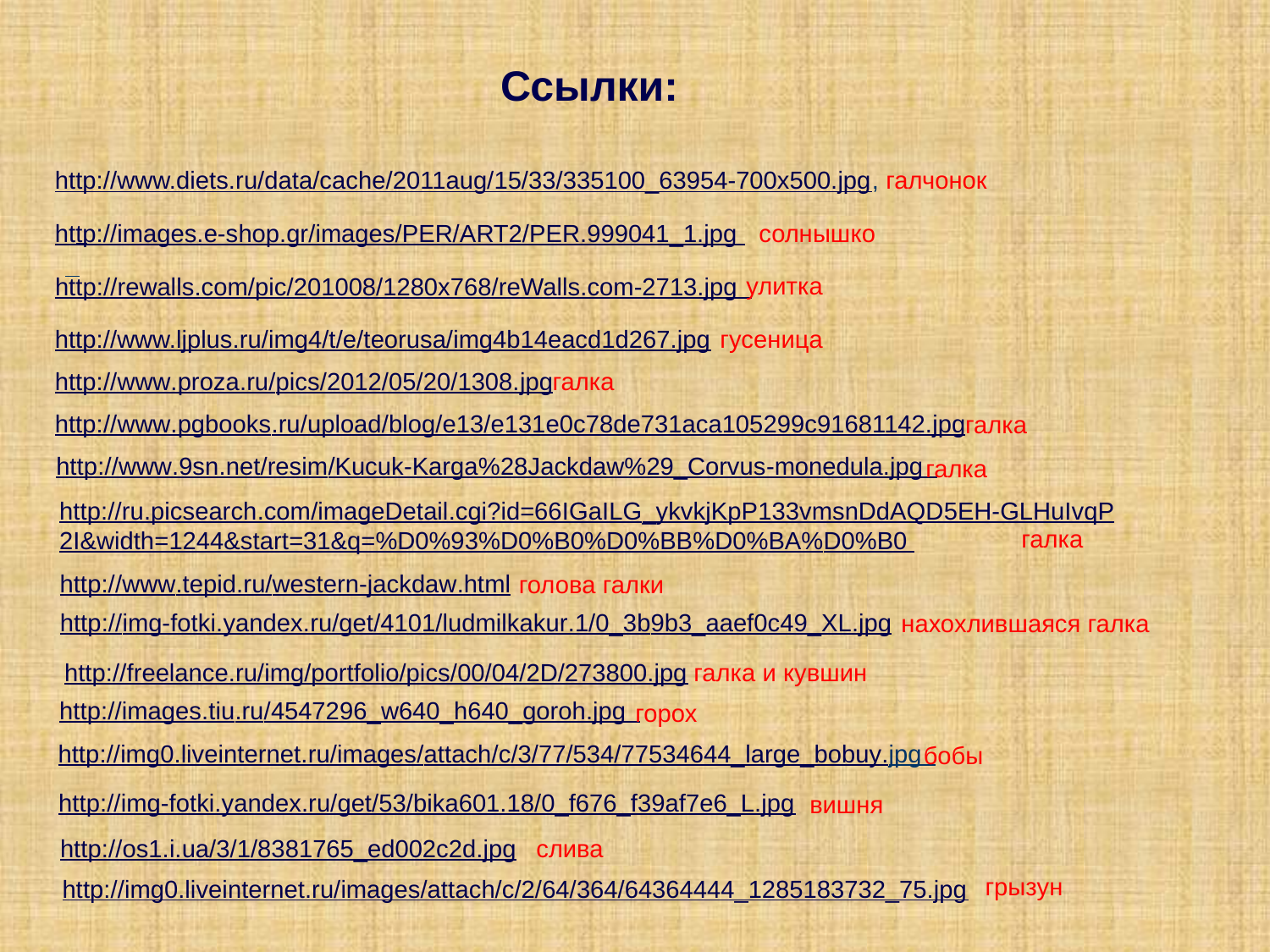

Ссылки:
http://www.diets.ru/data/cache/2011aug/15/33/335100_63954-700x500.jpg, галчонок
http://images.e-shop.gr/images/PER/ART2/PER.999041_1.jpg
солнышко

http://rewalls.com/pic/201008/1280x768/reWalls.com-2713.jpg
улитка
http://www.ljplus.ru/img4/t/e/teorusa/img4b14eacd1d267.jpg
гусеница
http://www.proza.ru/pics/2012/05/20/1308.jpg
галка
http://www.pgbooks.ru/upload/blog/e13/e131e0c78de731aca105299c91681142.jpg
галка
http://www.9sn.net/resim/Kucuk-Karga%28Jackdaw%29_Corvus-monedula.jpg
галка
http://ru.picsearch.com/imageDetail.cgi?id=66IGaILG_ykvkjKpP133vmsnDdAQD5EH-GLHuIvqP2I&width=1244&start=31&q=%D0%93%D0%B0%D0%BB%D0%BA%D0%B0
галка
http://www.tepid.ru/western-jackdaw.html
голова галки
http://img-fotki.yandex.ru/get/4101/ludmilkakur.1/0_3b9b3_aaef0c49_XL.jpg
нахохлившаяся галка
галка и кувшин
http://freelance.ru/img/portfolio/pics/00/04/2D/273800.jpg
http://images.tiu.ru/4547296_w640_h640_goroh.jpg
горох
http://img0.liveinternet.ru/images/attach/c/3/77/534/77534644_large_bobuy.jpg
бобы
http://img-fotki.yandex.ru/get/53/bika601.18/0_f676_f39af7e6_L.jpg
вишня
http://os1.i.ua/3/1/8381765_ed002c2d.jpg
слива
грызун
http://img0.liveinternet.ru/images/attach/c/2/64/364/64364444_1285183732_75.jpg